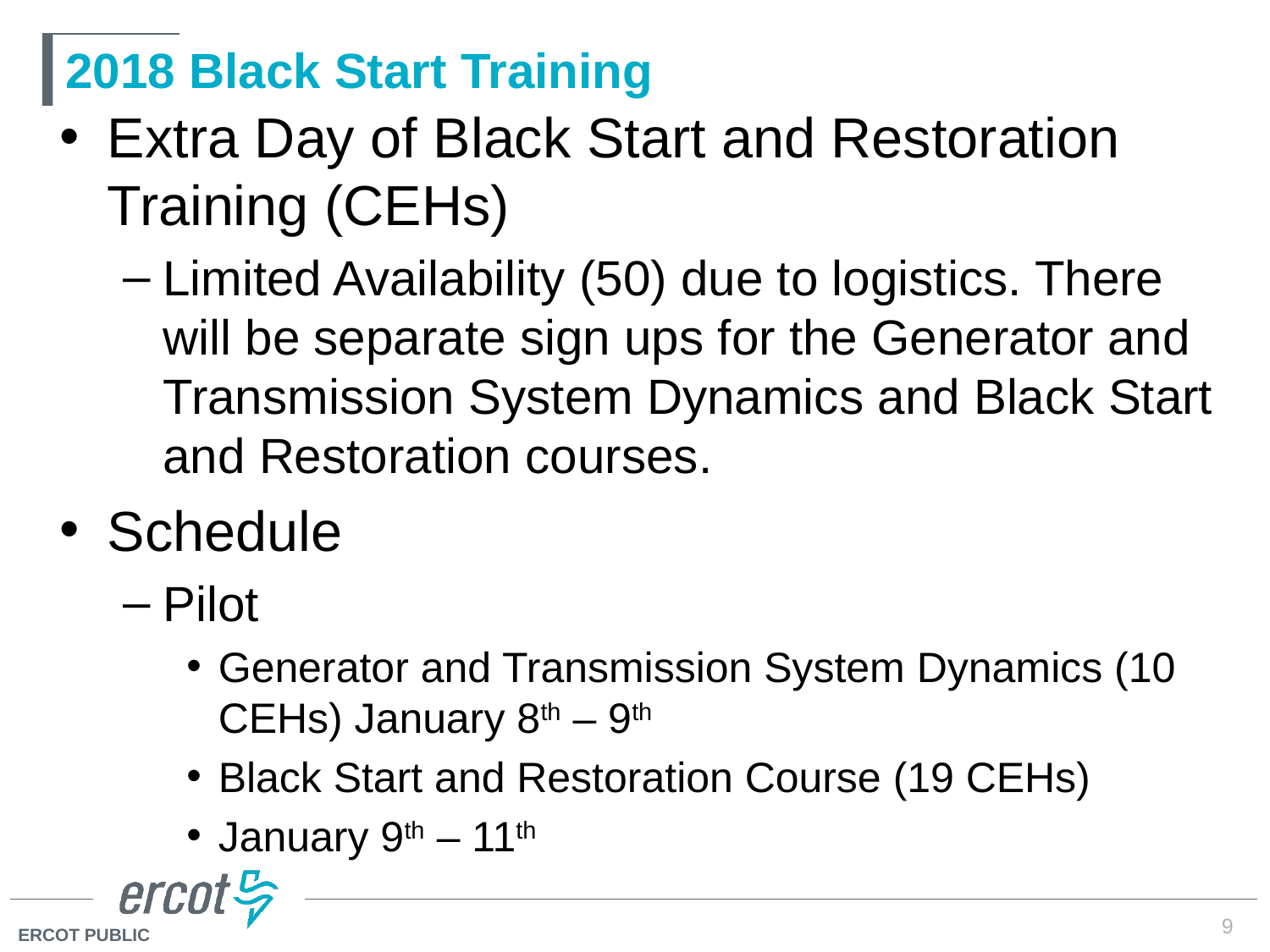

# 2018 Black Start Training
Extra Day of Black Start and Restoration Training (CEHs)
Limited Availability (50) due to logistics. There will be separate sign ups for the Generator and Transmission System Dynamics and Black Start and Restoration courses.
Schedule
Pilot
Generator and Transmission System Dynamics (10 CEHs) January 8th – 9th
Black Start and Restoration Course (19 CEHs)
January 9th – 11th
9